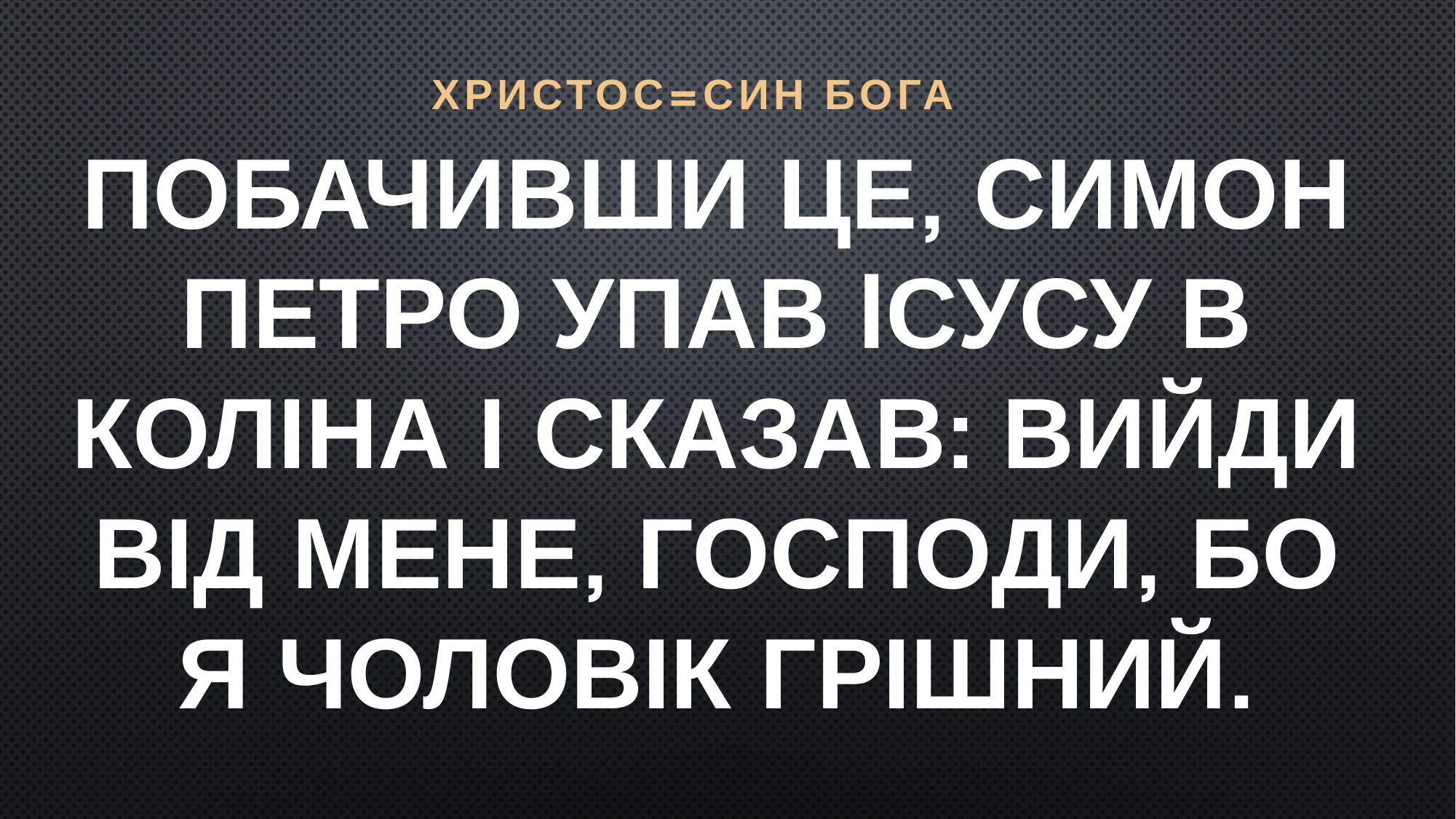

ХРИСТОС=СИН БОГА
Побачивши це, Симон Петро упав Iсусу в коліна і сказав: Вийди від мене, Господи, бо я чоловік грішний.